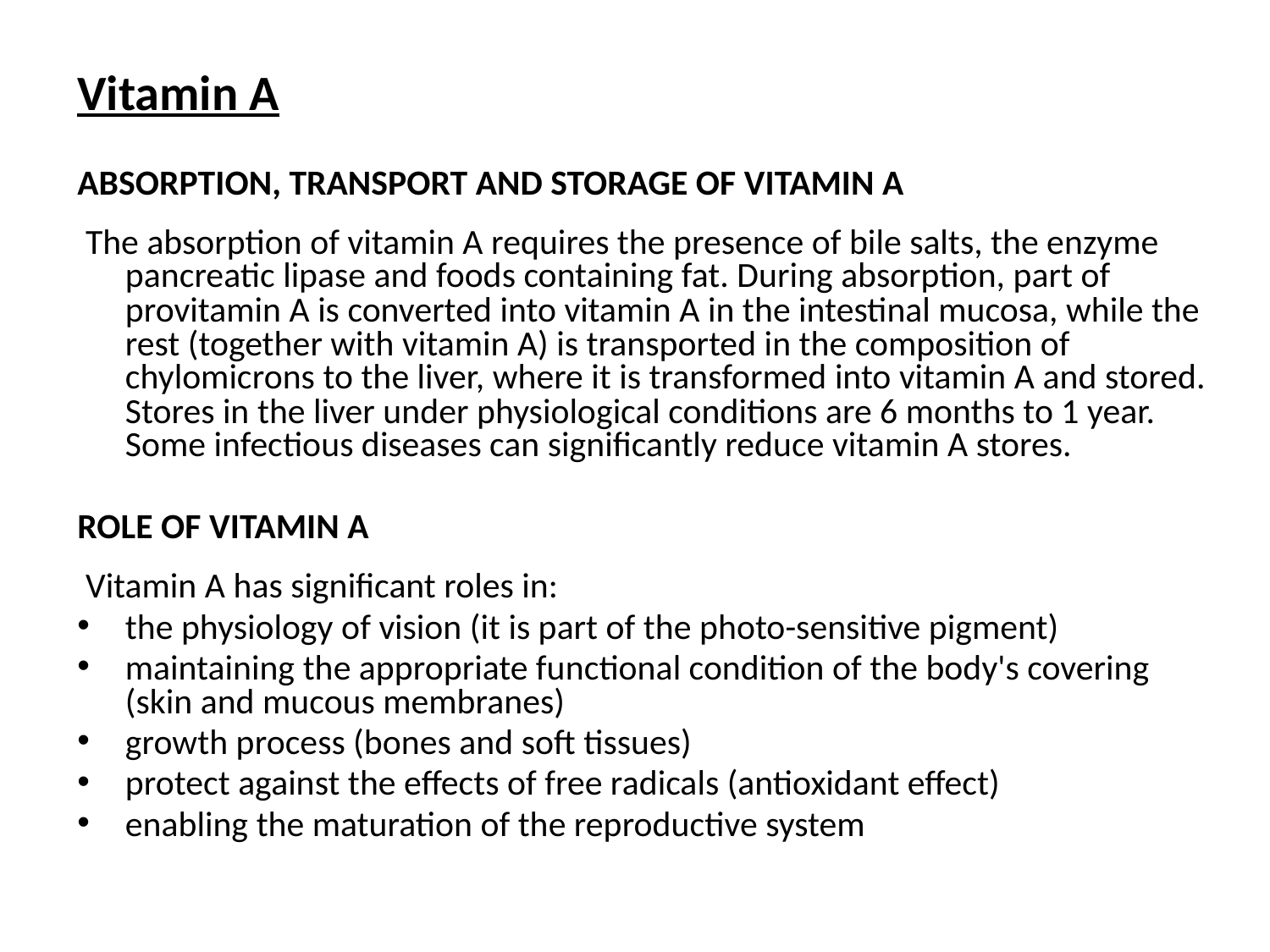

Vitamin A

ABSORPTION, TRANSPORT AND STORAGE OF VITAMIN A

 The absorption of vitamin A requires the presence of bile salts, the enzyme pancreatic lipase and foods containing fat. During absorption, part of provitamin A is converted into vitamin A in the intestinal mucosa, while the rest (together with vitamin A) is transported in the composition of chylomicrons to the liver, where it is transformed into vitamin A and stored. Stores in the liver under physiological conditions are 6 months to 1 year. Some infectious diseases can significantly reduce vitamin A stores.

ROLE OF VITAMIN A

 Vitamin A has significant roles in:
the physiology of vision (it is part of the photo-sensitive pigment)
maintaining the appropriate functional condition of the body's covering (skin and mucous membranes)
growth process (bones and soft tissues)
protect against the effects of free radicals (antioxidant effect)
enabling the maturation of the reproductive system